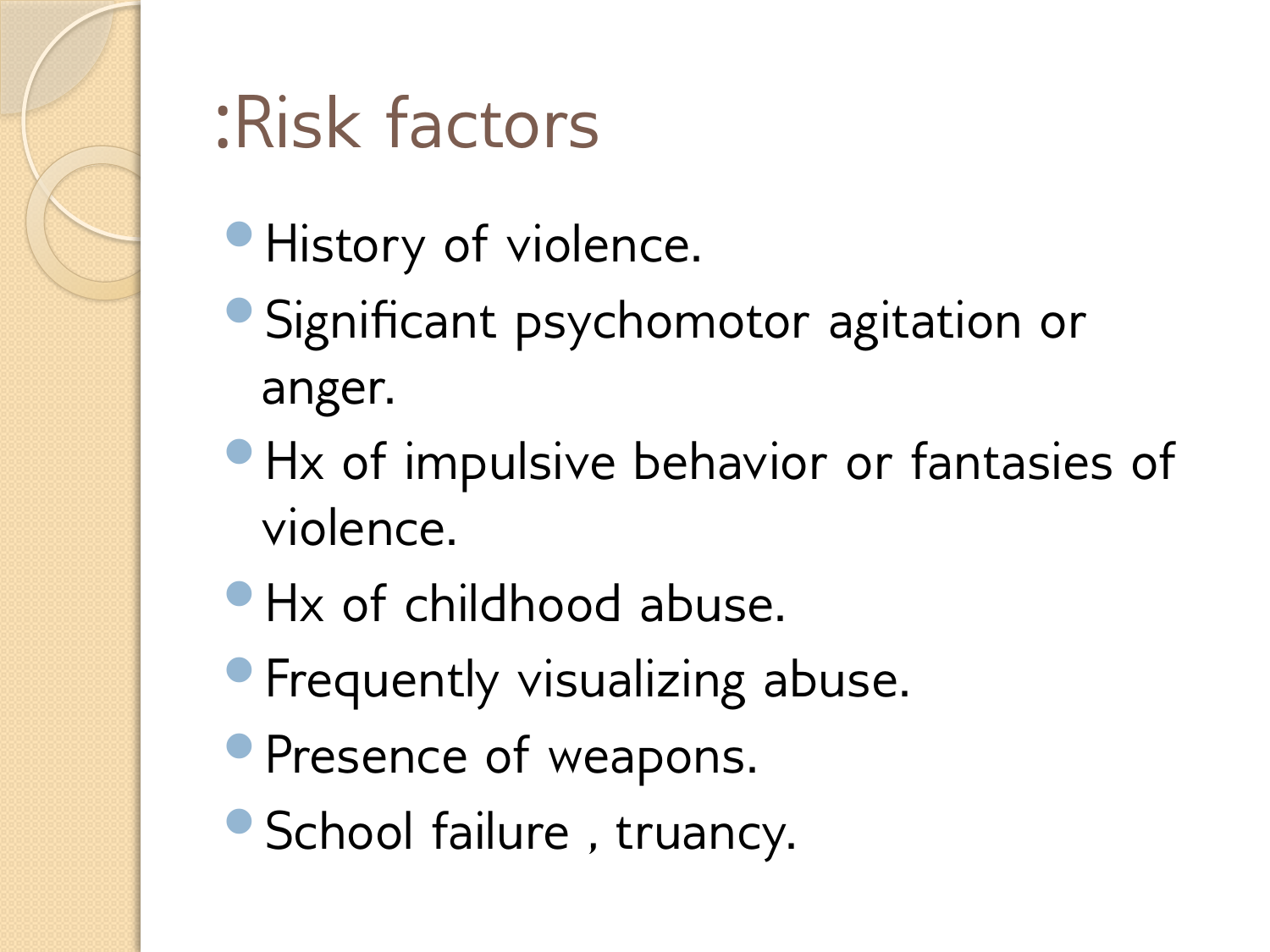

# Risk factors:
History of violence.
Significant psychomotor agitation or anger.
Hx of impulsive behavior or fantasies of violence.
Hx of childhood abuse.
Frequently visualizing abuse.
Presence of weapons.
School failure , truancy.